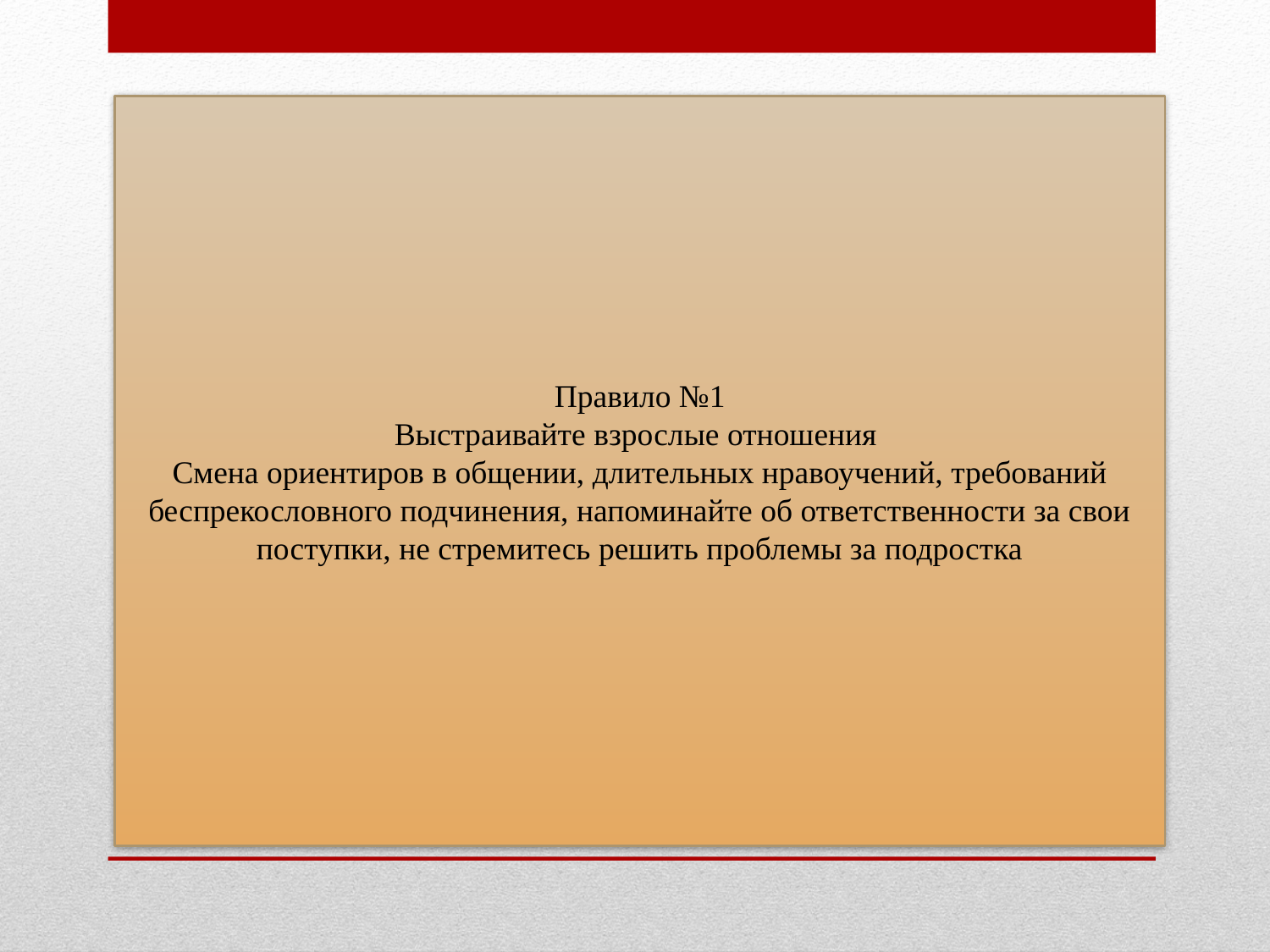

Правило №1
Выстраивайте взрослые отношения
Смена ориентиров в общении, длительных нравоучений, требований беспрекословного подчинения, напоминайте об ответственности за свои поступки, не стремитесь решить проблемы за подростка